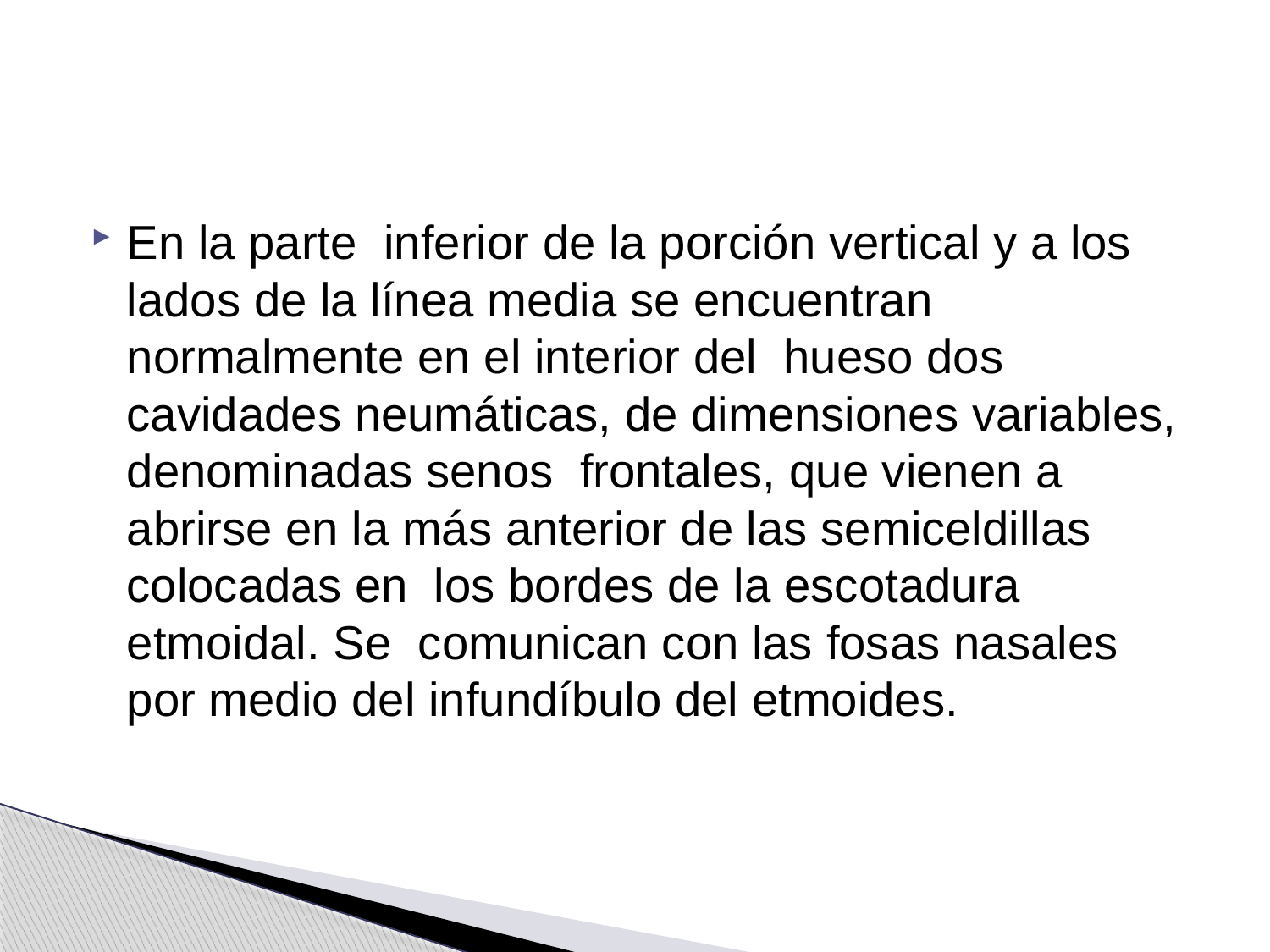

#
En la parte  inferior de la porción vertical y a los lados de la línea media se encuentran normalmente en el interior del  hueso dos  cavidades neumáticas, de dimensiones variables, denominadas senos  frontales, que vienen a abrirse en la más anterior de las semiceldillas  colocadas en  los bordes de la escotadura etmoidal. Se  comunican con las fosas nasales por medio del infundíbulo del etmoides.